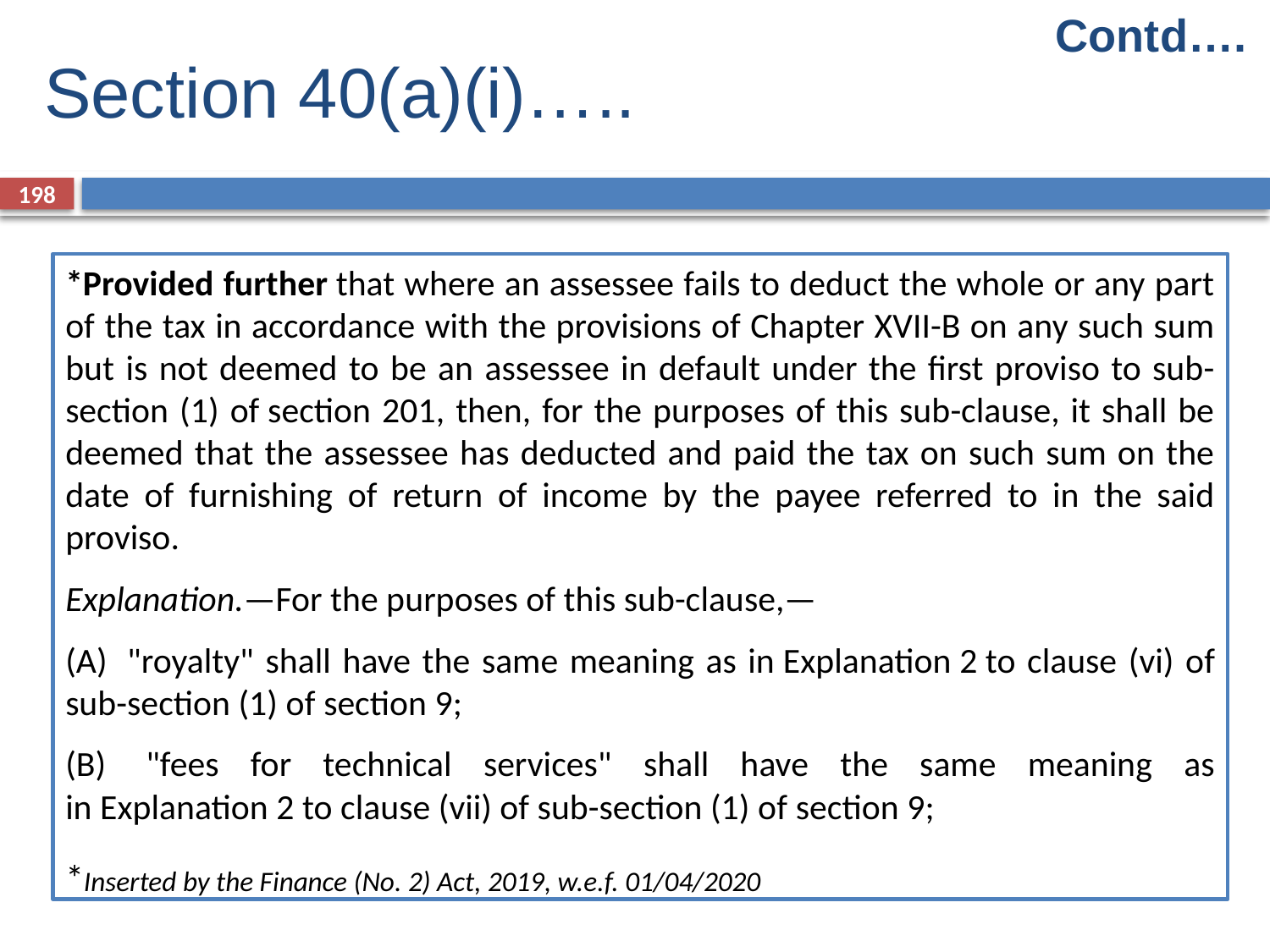

Contd….
# Section 40(a)(i)…..
198
*Provided further that where an assessee fails to deduct the whole or any part of the tax in accordance with the provisions of Chapter XVII-B on any such sum but is not deemed to be an assessee in default under the first proviso to sub-section (1) of section 201, then, for the purposes of this sub-clause, it shall be deemed that the assessee has deducted and paid the tax on such sum on the date of furnishing of return of income by the payee referred to in the said proviso.
Explanation.—For the purposes of this sub-clause,—
(A)  "royalty" shall have the same meaning as in Explanation 2 to clause (vi) of sub-section (1) of section 9;
(B)  "fees for technical services" shall have the same meaning as in Explanation 2 to clause (vii) of sub-section (1) of section 9;
*Inserted by the Finance (No. 2) Act, 2019, w.e.f. 01/04/2020

Change is applicable for A.Y. 2016-2017, the corresponding change in Tax Audit Form has not been made but it is to be construed as Section 139(1). Tax auditor may give this note in the observations.